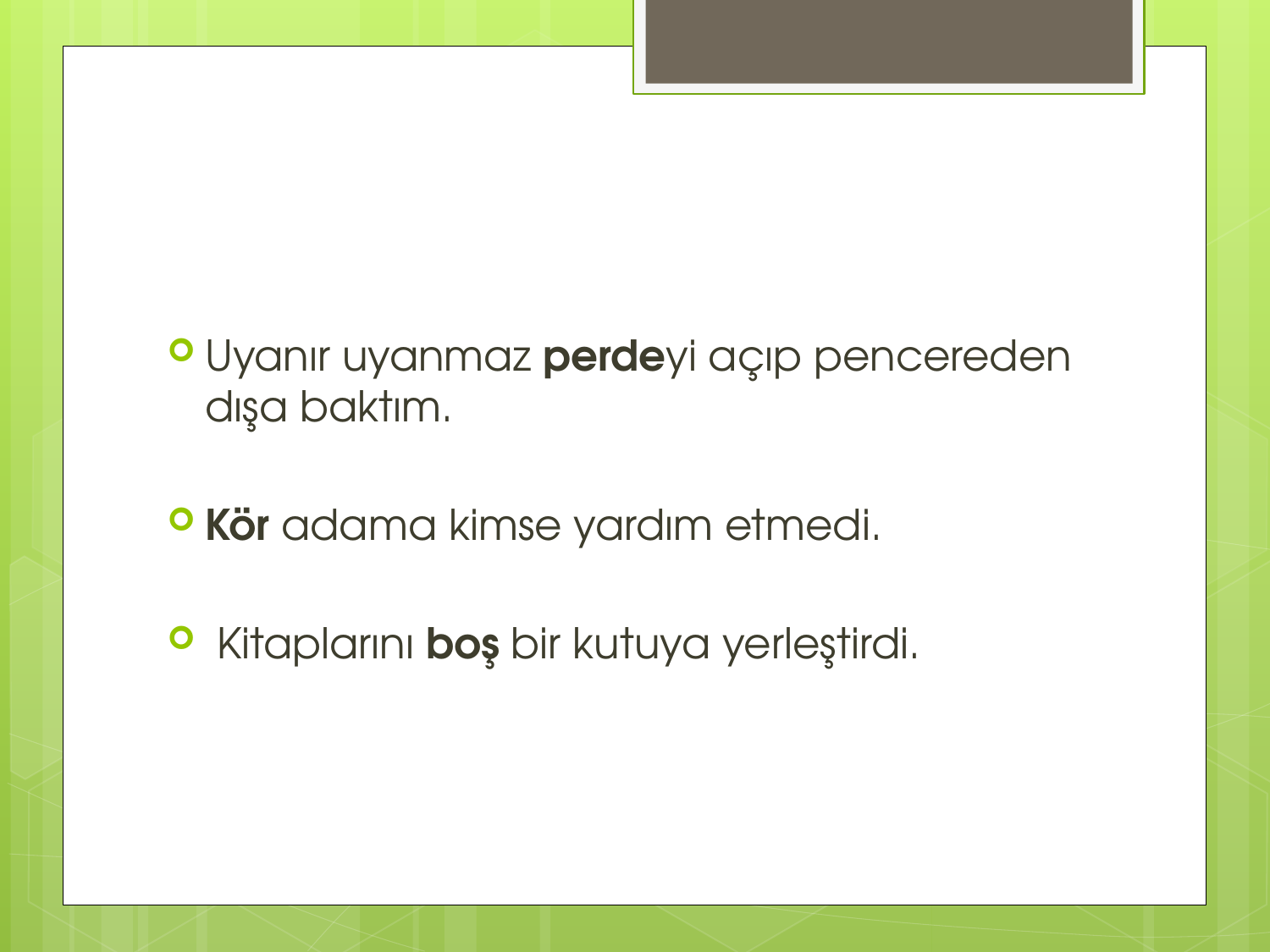

#
Uyanır uyanmaz perdeyi açıp pencereden dışa baktım.

Kör adama kimse yardım etmedi.

 Kitaplarını boş bir kutuya yerleştirdi.